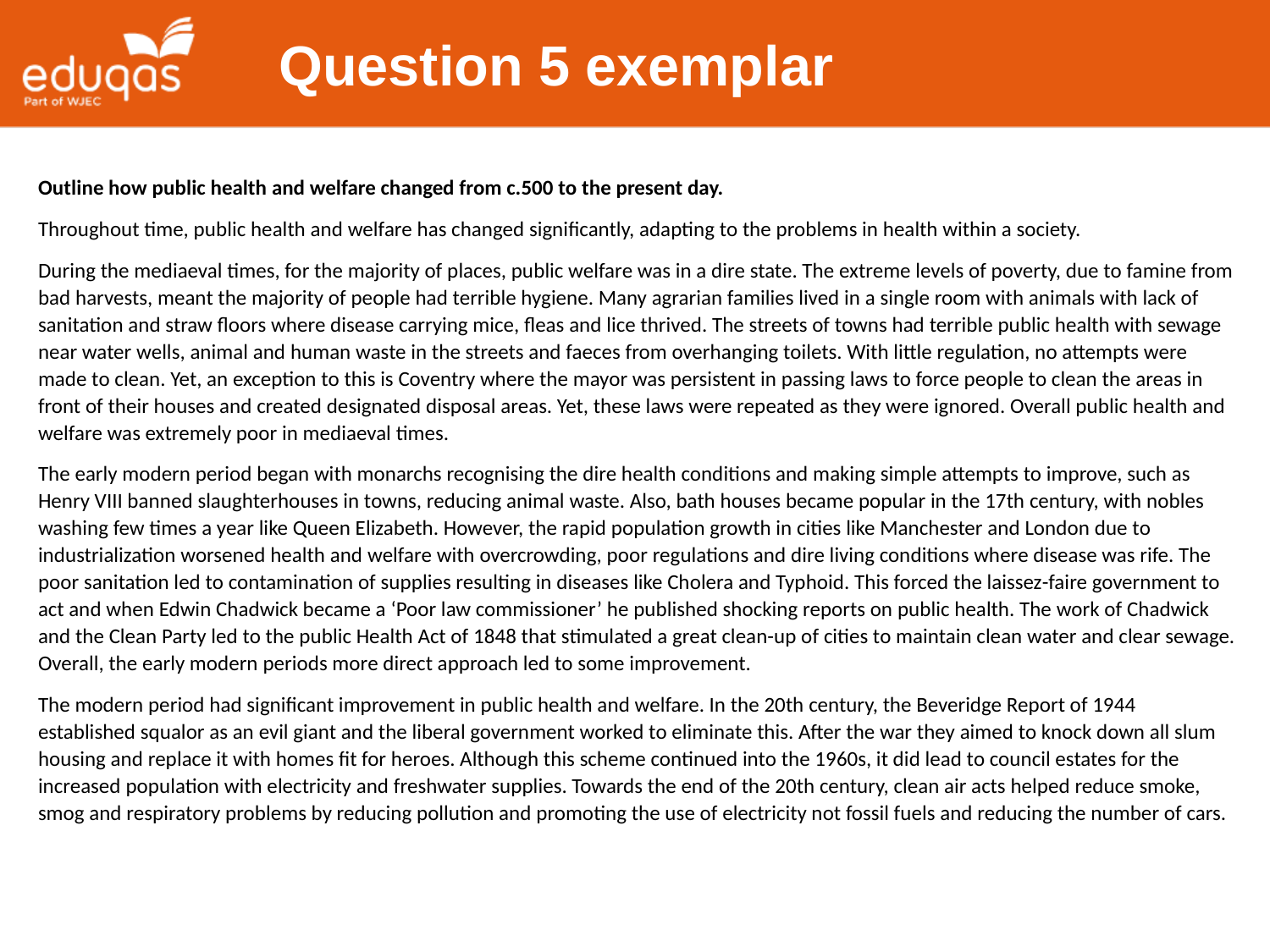

# Question 5 exemplar

Outline how public health and welfare changed from c.500 to the present day.
Throughout time, public health and welfare has changed significantly, adapting to the problems in health within a society.
During the mediaeval times, for the majority of places, public welfare was in a dire state. The extreme levels of poverty, due to famine from bad harvests, meant the majority of people had terrible hygiene. Many agrarian families lived in a single room with animals with lack of sanitation and straw floors where disease carrying mice, fleas and lice thrived. The streets of towns had terrible public health with sewage near water wells, animal and human waste in the streets and faeces from overhanging toilets. With little regulation, no attempts were made to clean. Yet, an exception to this is Coventry where the mayor was persistent in passing laws to force people to clean the areas in front of their houses and created designated disposal areas. Yet, these laws were repeated as they were ignored. Overall public health and welfare was extremely poor in mediaeval times.
The early modern period began with monarchs recognising the dire health conditions and making simple attempts to improve, such as Henry VIII banned slaughterhouses in towns, reducing animal waste. Also, bath houses became popular in the 17th century, with nobles washing few times a year like Queen Elizabeth. However, the rapid population growth in cities like Manchester and London due to industrialization worsened health and welfare with overcrowding, poor regulations and dire living conditions where disease was rife. The poor sanitation led to contamination of supplies resulting in diseases like Cholera and Typhoid. This forced the laissez-faire government to act and when Edwin Chadwick became a ‘Poor law commissioner’ he published shocking reports on public health. The work of Chadwick and the Clean Party led to the public Health Act of 1848 that stimulated a great clean-up of cities to maintain clean water and clear sewage. Overall, the early modern periods more direct approach led to some improvement.
The modern period had significant improvement in public health and welfare. In the 20th century, the Beveridge Report of 1944 established squalor as an evil giant and the liberal government worked to eliminate this. After the war they aimed to knock down all slum housing and replace it with homes fit for heroes. Although this scheme continued into the 1960s, it did lead to council estates for the increased population with electricity and freshwater supplies. Towards the end of the 20th century, clean air acts helped reduce smoke, smog and respiratory problems by reducing pollution and promoting the use of electricity not fossil fuels and reducing the number of cars.